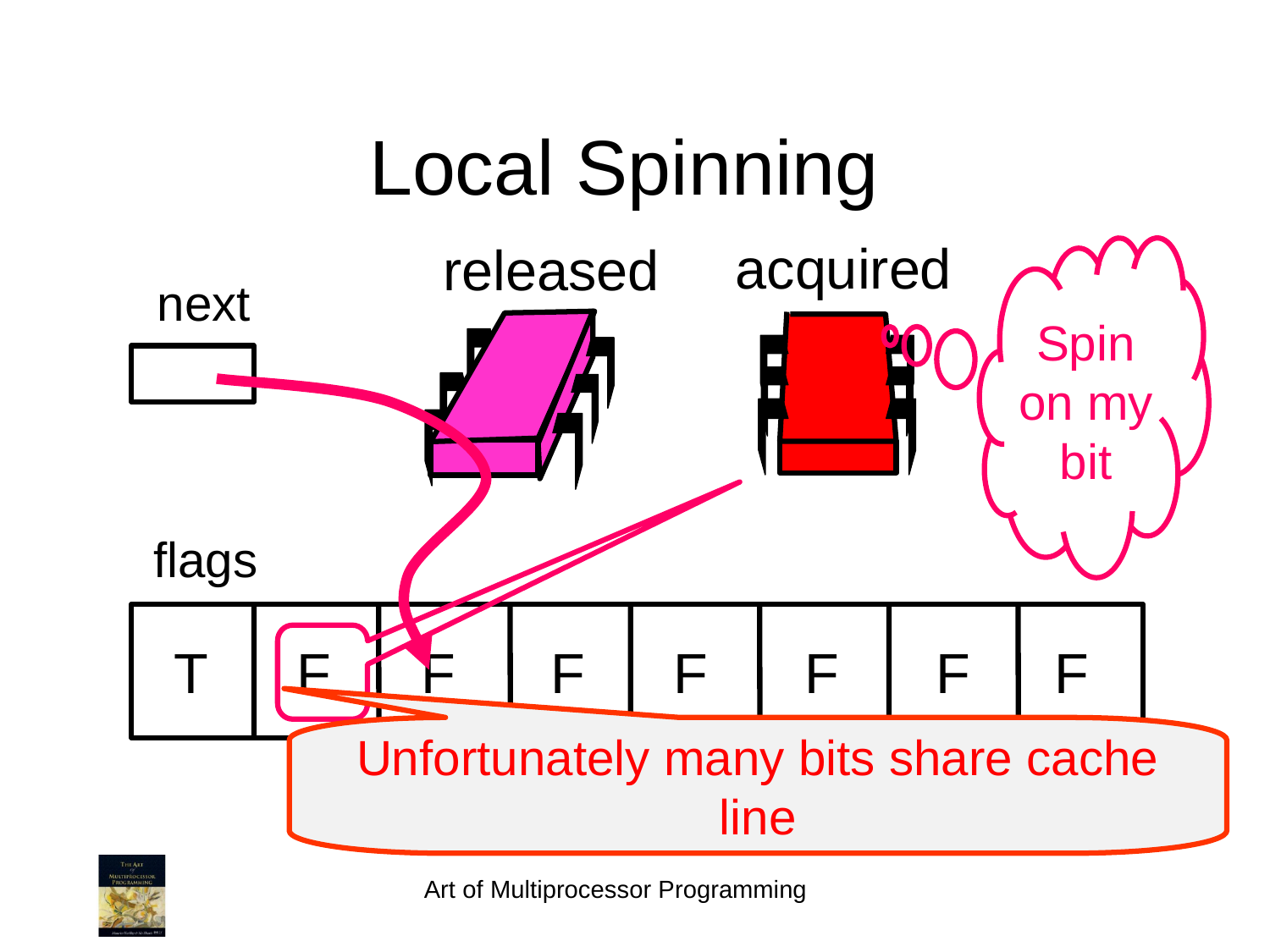

Local Spinning
acquired

released

Spin on my
bit

next

flags

T
F
F
F
F
F
F
F

Unfortunately many bits share cache line
Art of Multiprocessor Programming
127